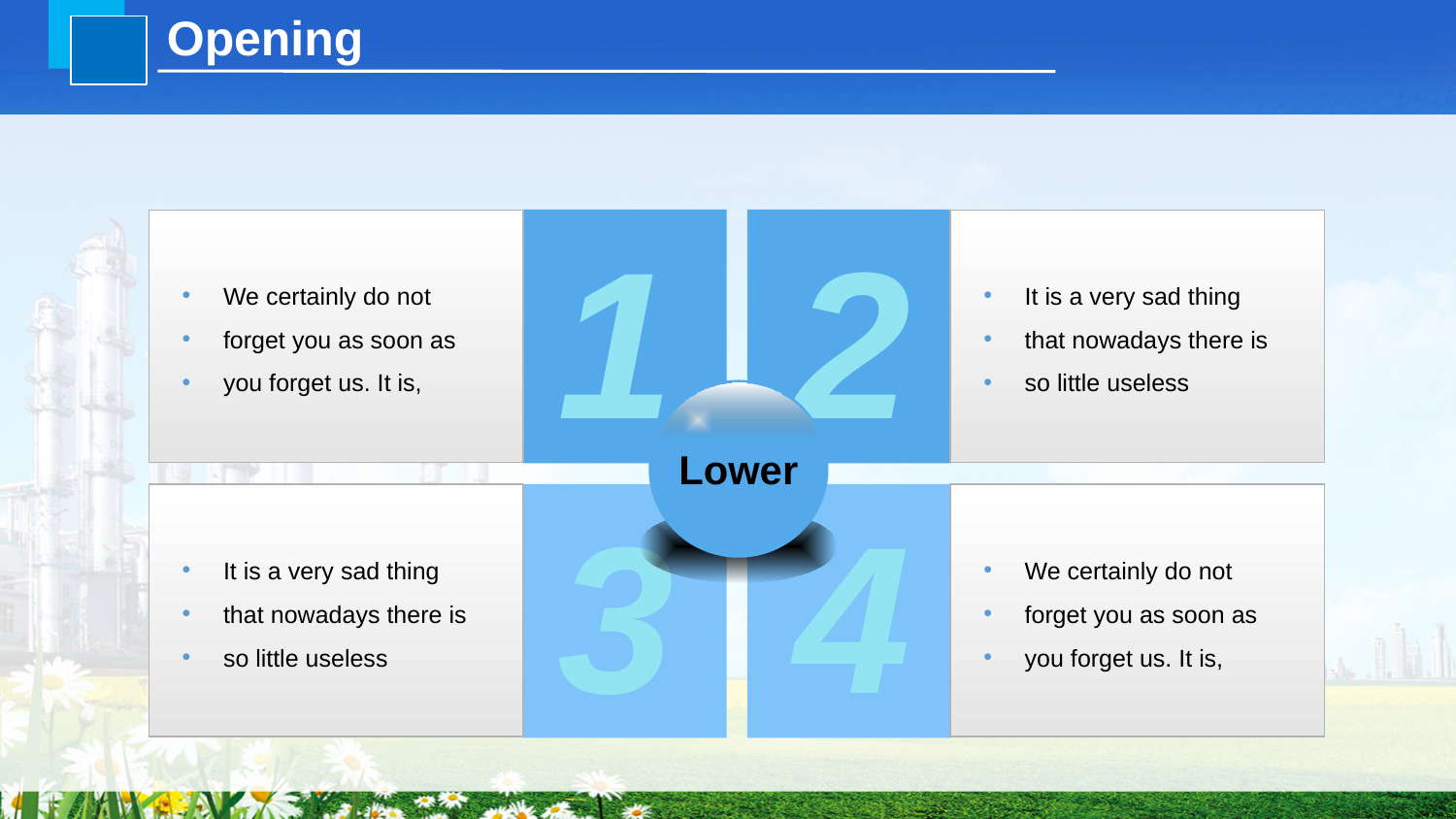

Opening
1

2

We certainly do not
forget you as soon as
you forget us. It is,

It is a very sad thing
that nowadays there is
so little useless
Lower

3

4

It is a very sad thing
that nowadays there is
so little useless

We certainly do not
forget you as soon as
you forget us. It is,